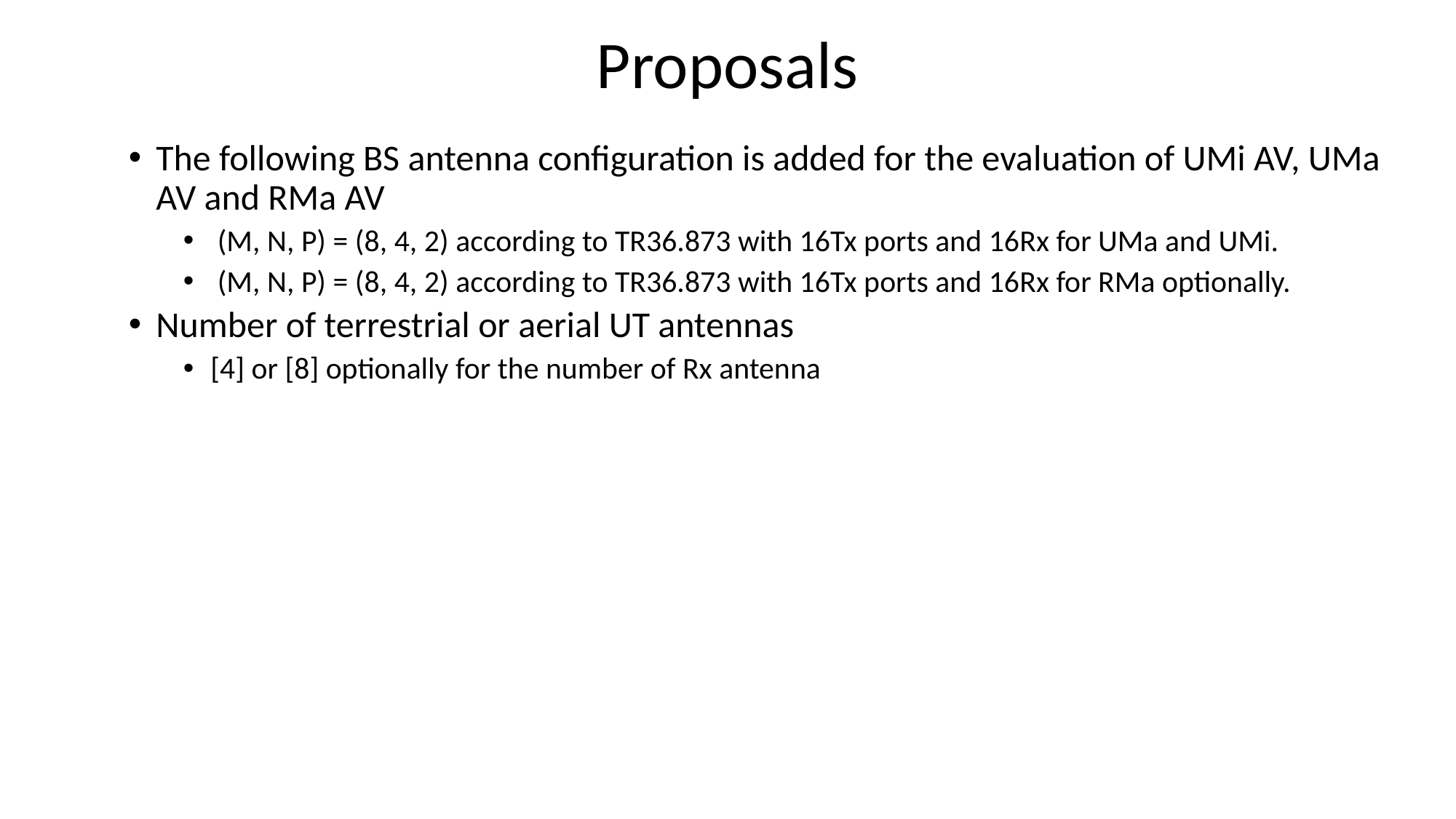

# Proposals
The following BS antenna configuration is added for the evaluation of UMi AV, UMa AV and RMa AV
 (M, N, P) = (8, 4, 2) according to TR36.873 with 16Tx ports and 16Rx for UMa and UMi.
 (M, N, P) = (8, 4, 2) according to TR36.873 with 16Tx ports and 16Rx for RMa optionally.
Number of terrestrial or aerial UT antennas
[4] or [8] optionally for the number of Rx antenna